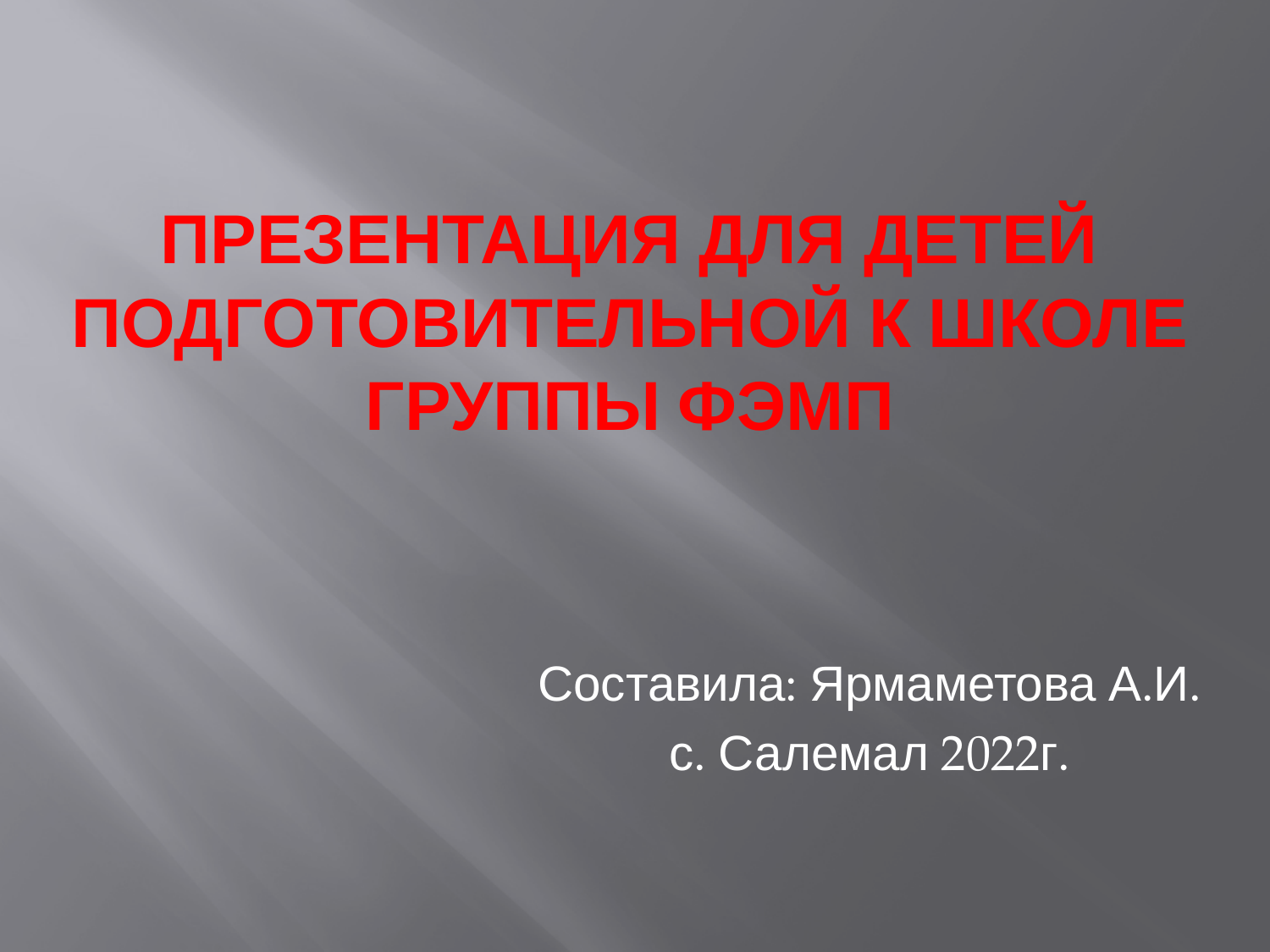

# Презентация для детей подготовительной к школе группы ФЭМП
Составила: Ярмаметова А.И.
с. Салемал 2022г.